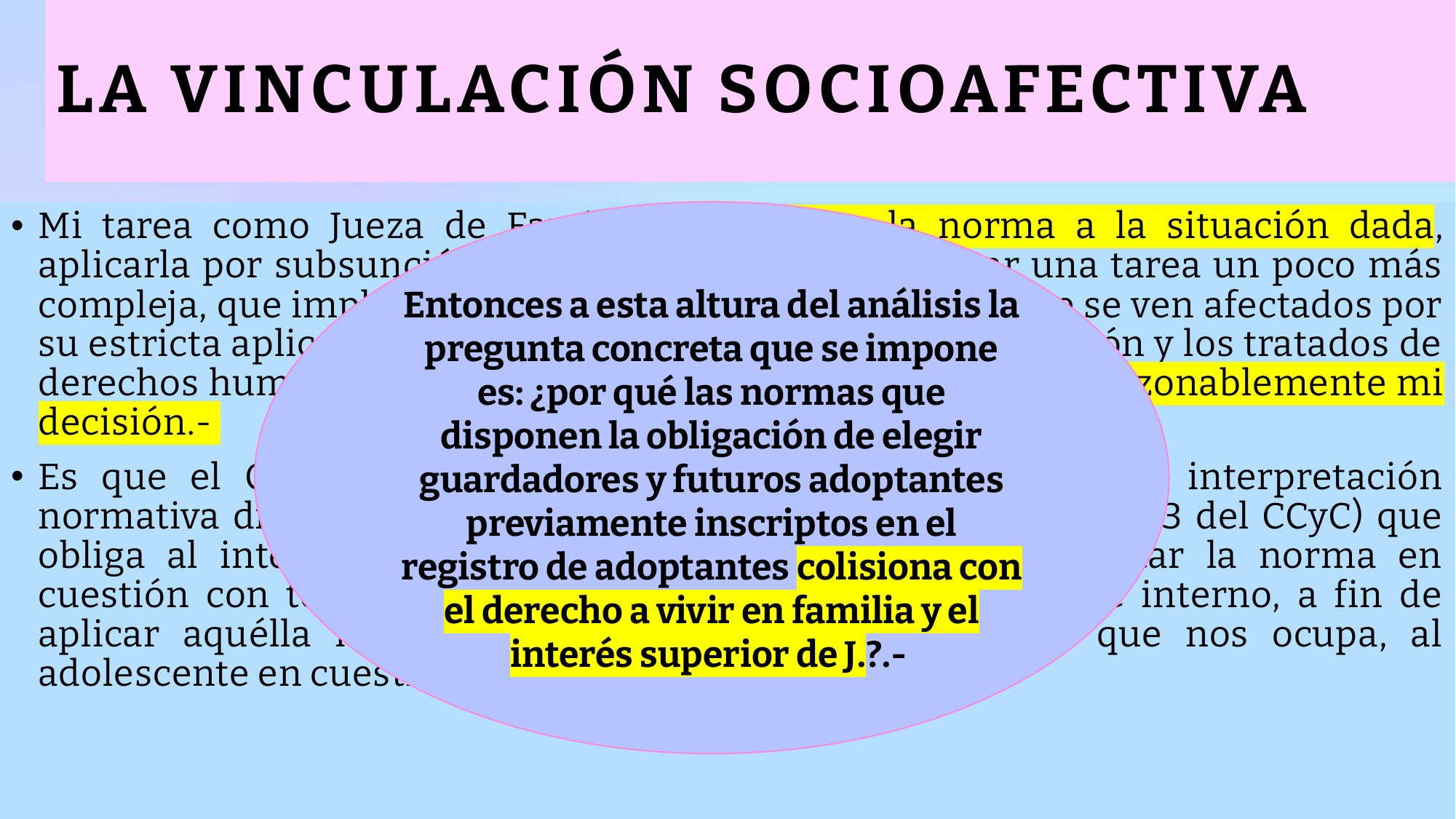

# La vinculación socioafectiva
Mi tarea como Jueza de Familia, es adecuar la norma a la situación dada, aplicarla por subsunción si ese fuera el caso, o realizar una tarea un poco más compleja, que implica ponderar los derechos humanos que se ven afectados por su estricta aplicación, e interpretarla a la luz de la Constitución y los tratados de derechos humanos en que la República sea parte, fundando razonablemente mi decisión.-
Es que el Código Civil y Comercial impone un sistema de interpretación normativa diferente, el llamado diálogo de fuentes (arts. 1, 2 y 3 del CCyC) que obliga al intérprete, en este caso la judicatura, a confrontar la norma en cuestión con todo el ordenamiento jurídico internacional e interno, a fin de aplicar aquélla más favorable o protectiva, en el caso que nos ocupa, al adolescente en cuestión.-

Entonces a esta altura del análisis la pregunta concreta que se impone es: ¿por qué las normas que disponen la obligación de elegir guardadores y futuros adoptantes previamente inscriptos en el registro de adoptantes colisiona con el derecho a vivir en familia y el interés superior de J.?.-